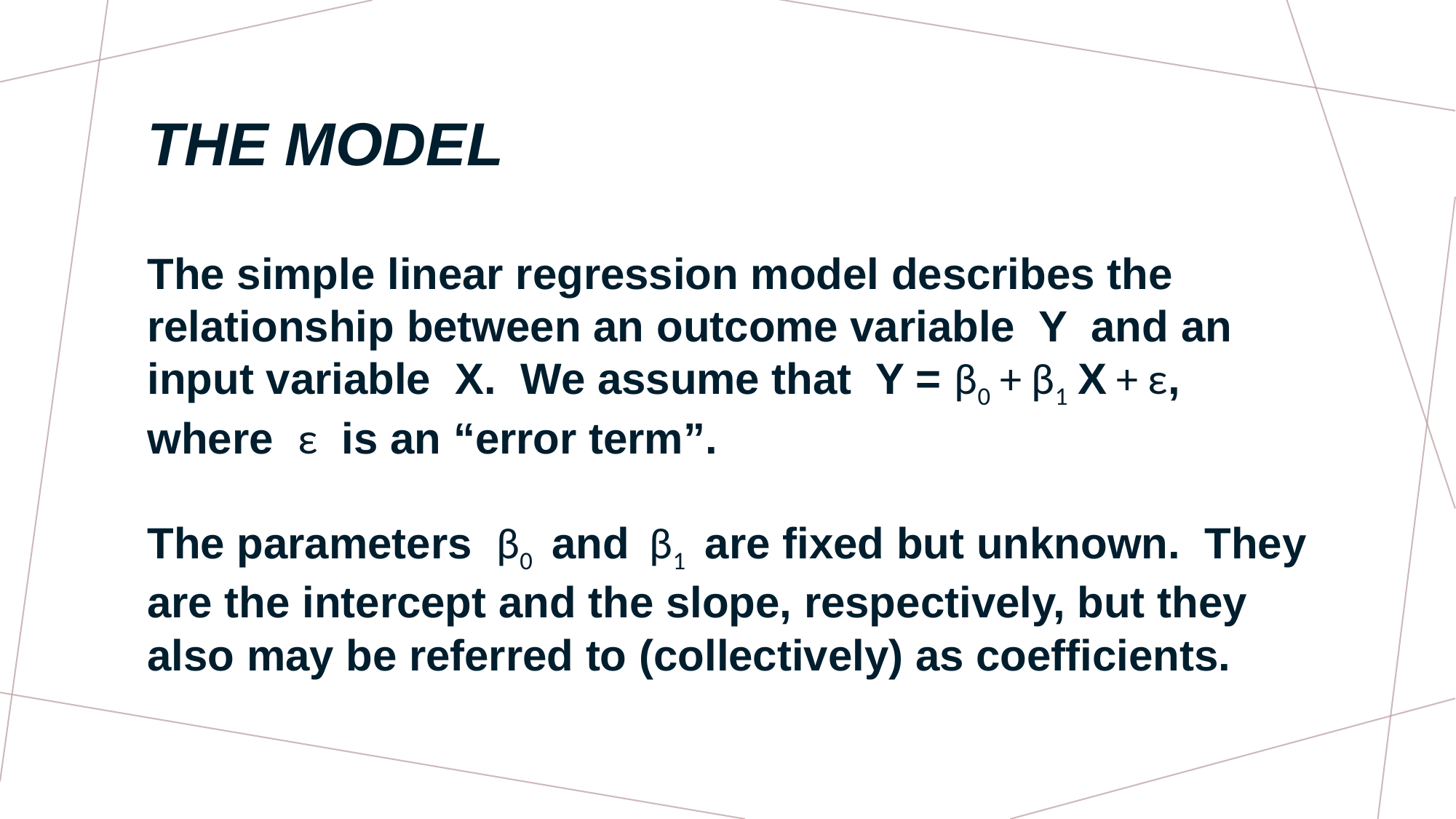

# THE MODEL
The simple linear regression model describes the relationship between an outcome variable  Y  and an input variable  X.  We assume that  Y = β0 + β1 X + ε,  where  ε  is an “error term”.

The parameters  β0  and  β1  are fixed but unknown.  They are the intercept and the slope, respectively, but they also may be referred to (collectively) as coefficients.